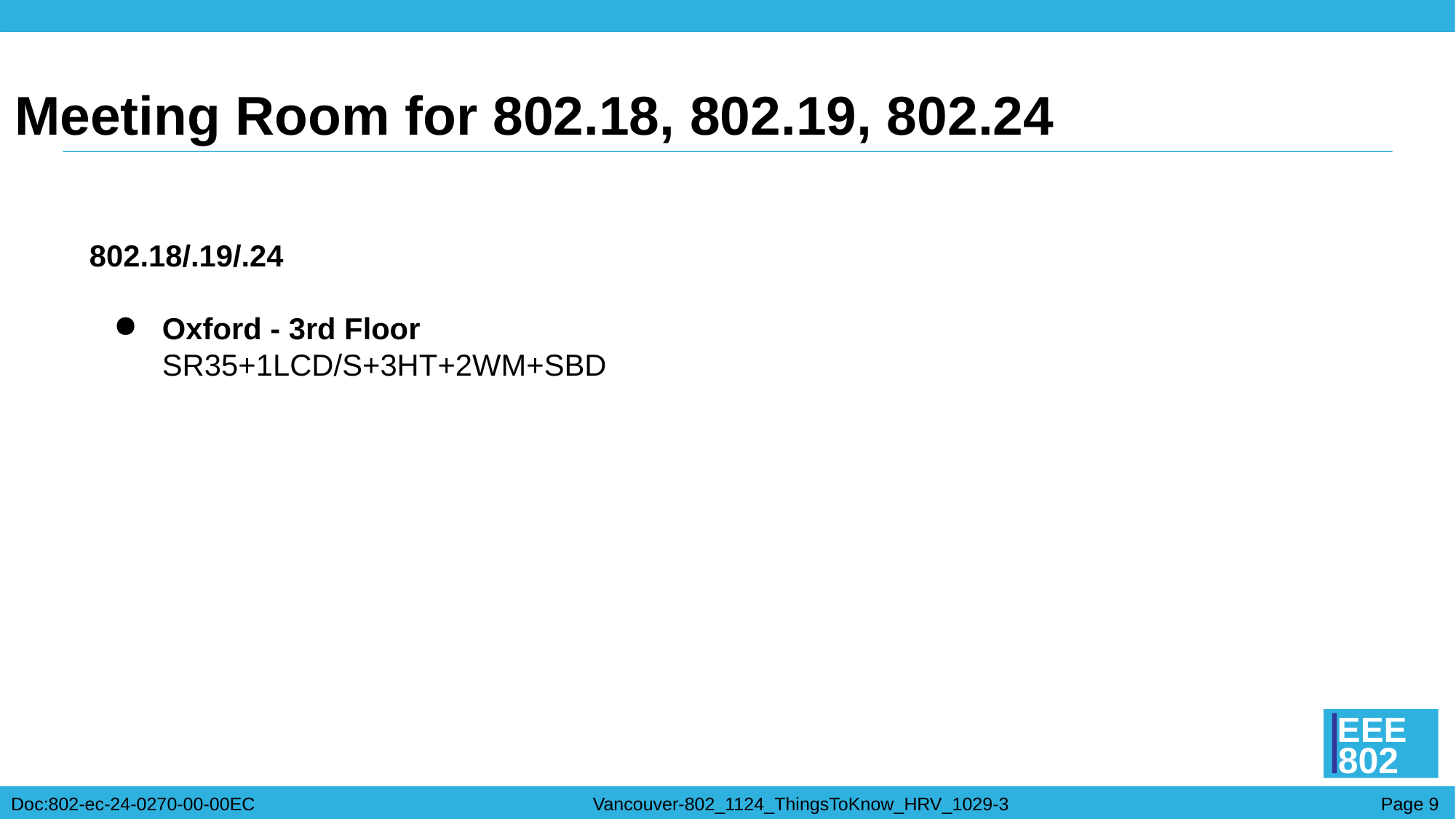

Meeting Room for 802.18, 802.19, 802.24
802.18/.19/.24

Oxford - 3rd Floor SR35+1LCD/S+3HT+2WM+SBD